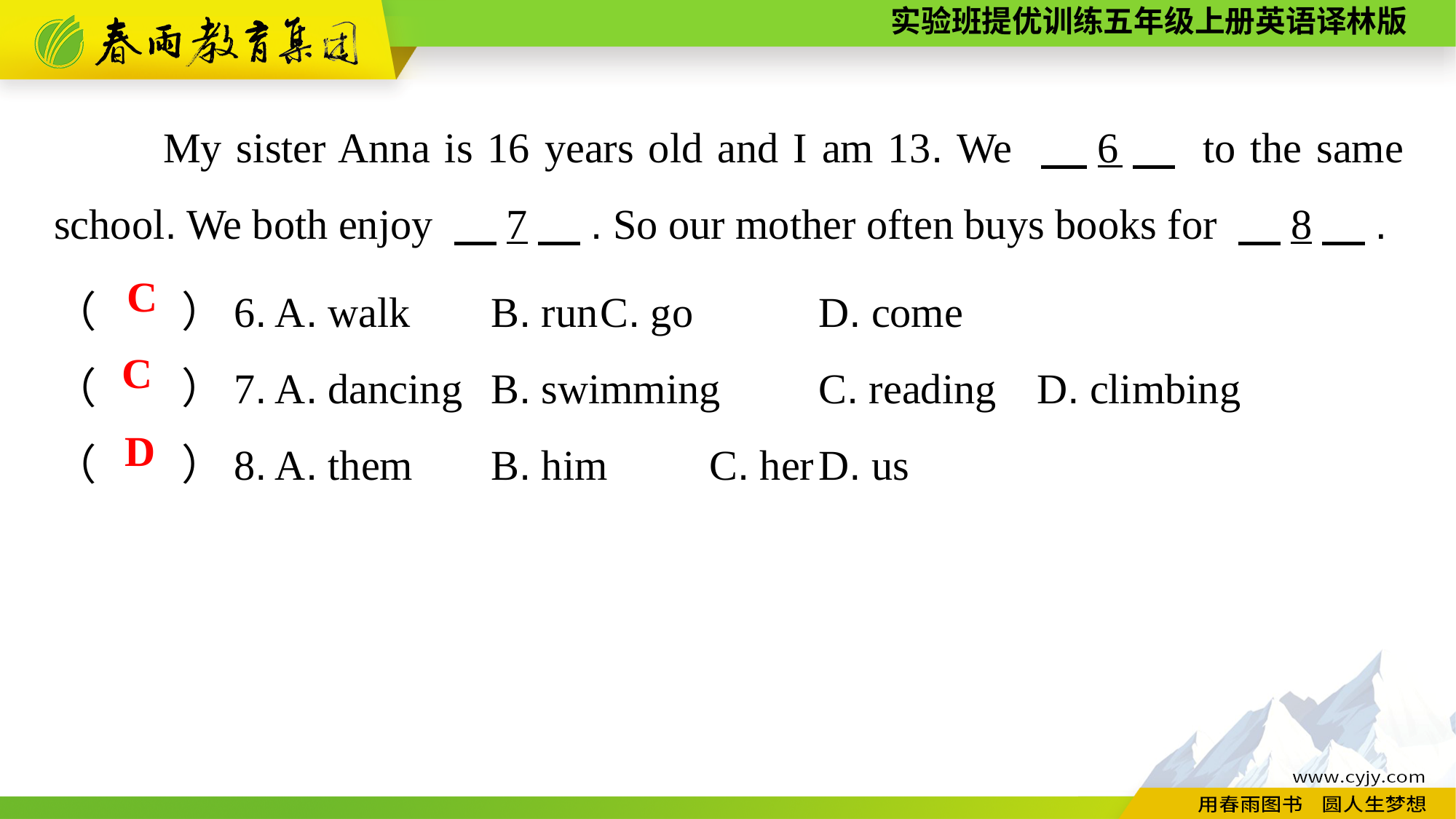

My sister Anna is 16 years old and I am 13. We 　6　 to the same school. We both enjoy 　7　. So our mother often buys books for 　8　.
（　　）6. A. walk	B. run	C. go		D. come
（　　）7. A. dancing	B. swimming	C. reading	D. climbing
（　　）8. A. them	B. him	C. her	D. us
C
C
D